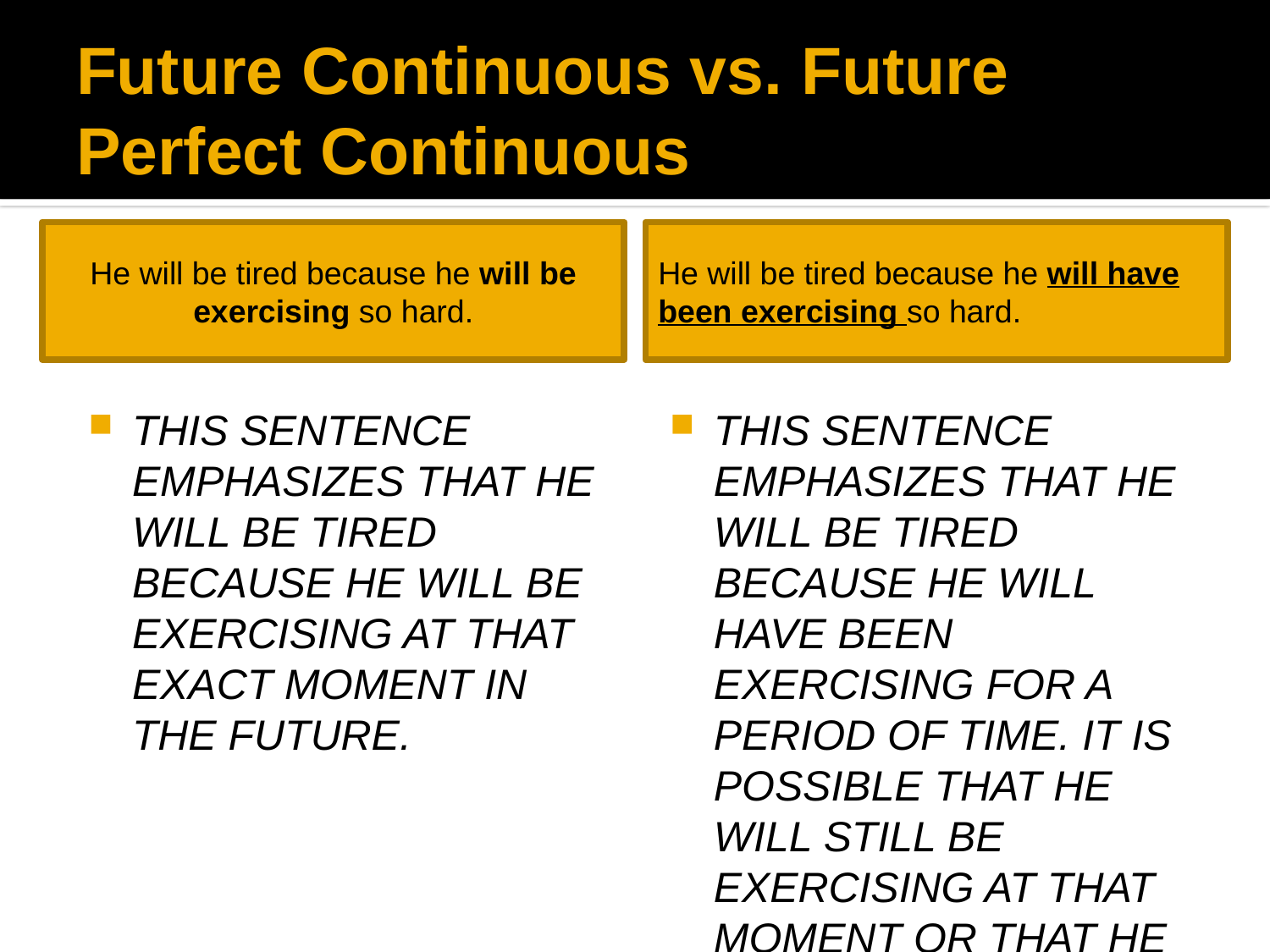

# Future Continuous vs. Future Perfect Continuous
He will be tired because he will be exercising so hard.
He will be tired because he will have been exercising so hard.
He will be tired because he will be exercising so hard.

This sentence emphasizes that he will be tired because he will be exercising at that exact moment in the future.

This sentence emphasizes that he will be tired because he will have been exercising for a period of time. It is possible that he will still be exercising at that moment OR that he will just have finished.